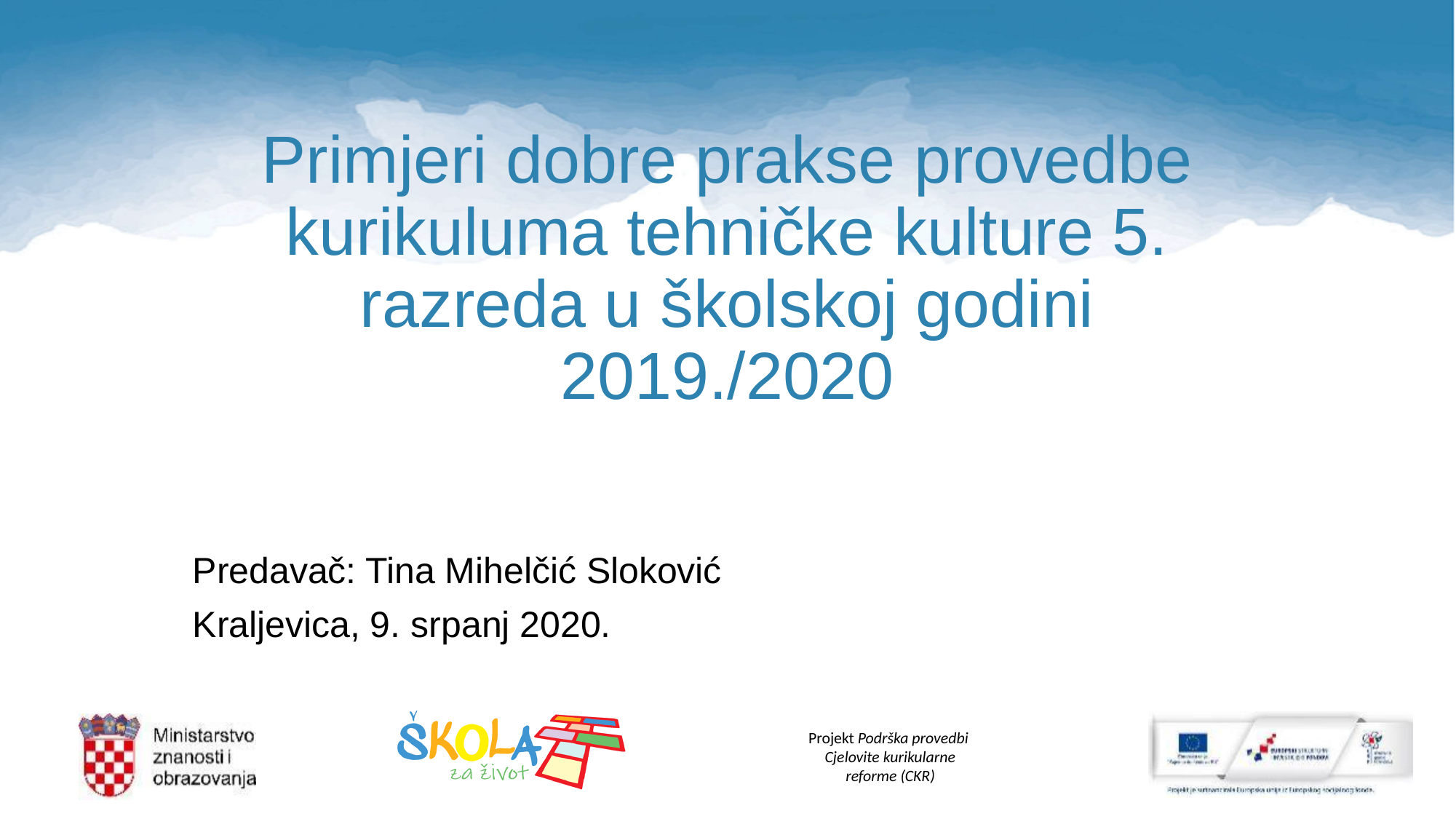

# Primjeri dobre prakse provedbe kurikuluma tehničke kulture 5. razreda u školskoj godini 2019./2020
Predavač: Tina Mihelčić Sloković
Kraljevica, 9. srpanj 2020.